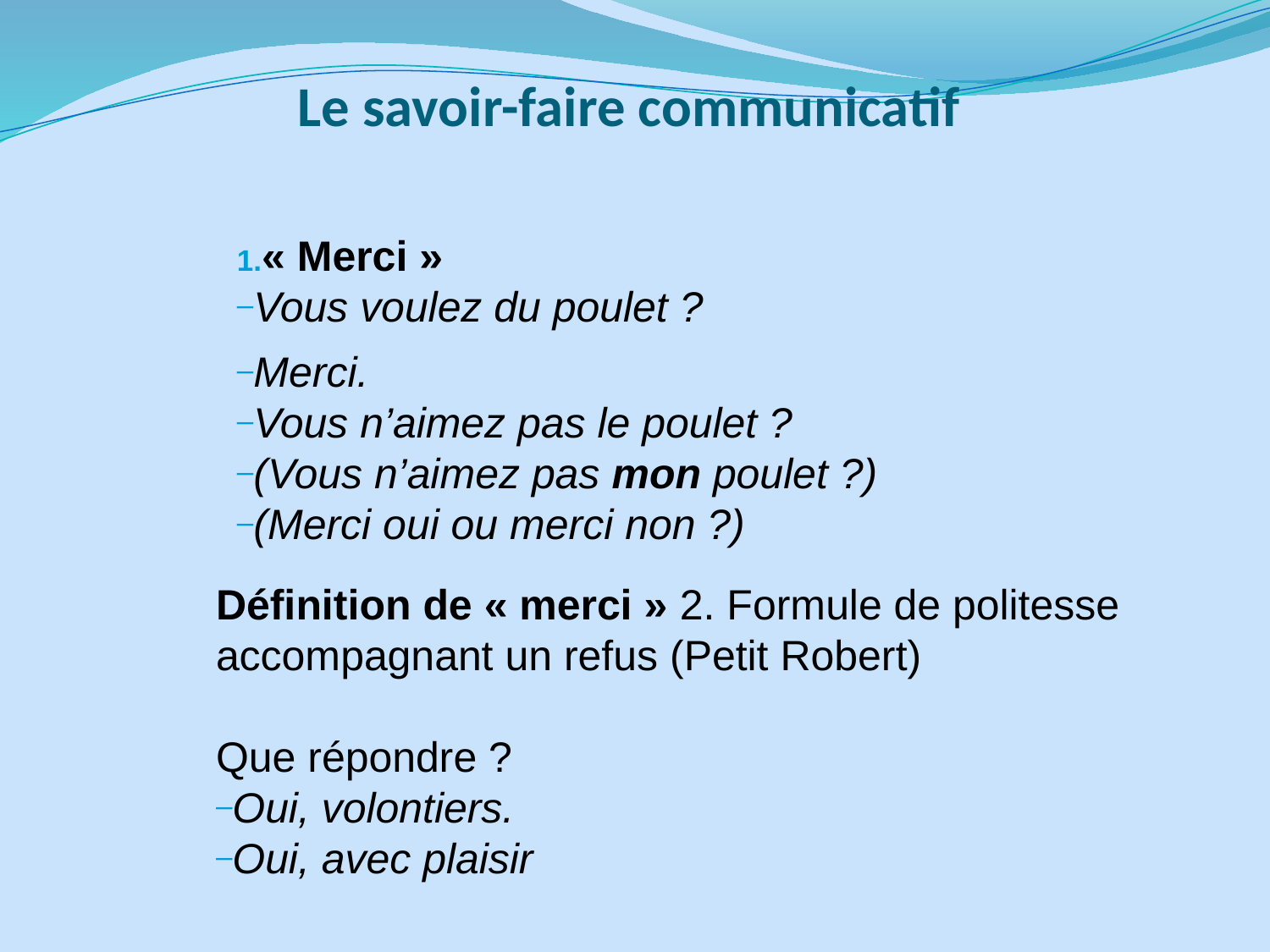

# Le savoir-faire communicatif

« Merci »
Vous voulez du poulet ?

Merci.
Vous n’aimez pas le poulet ?
(Vous n’aimez pas mon poulet ?)
(Merci oui ou merci non ?)

Définition de « merci » 2. Formule de politesse accompagnant un refus (Petit Robert)

Que répondre ?
Oui, volontiers.
Oui, avec plaisir